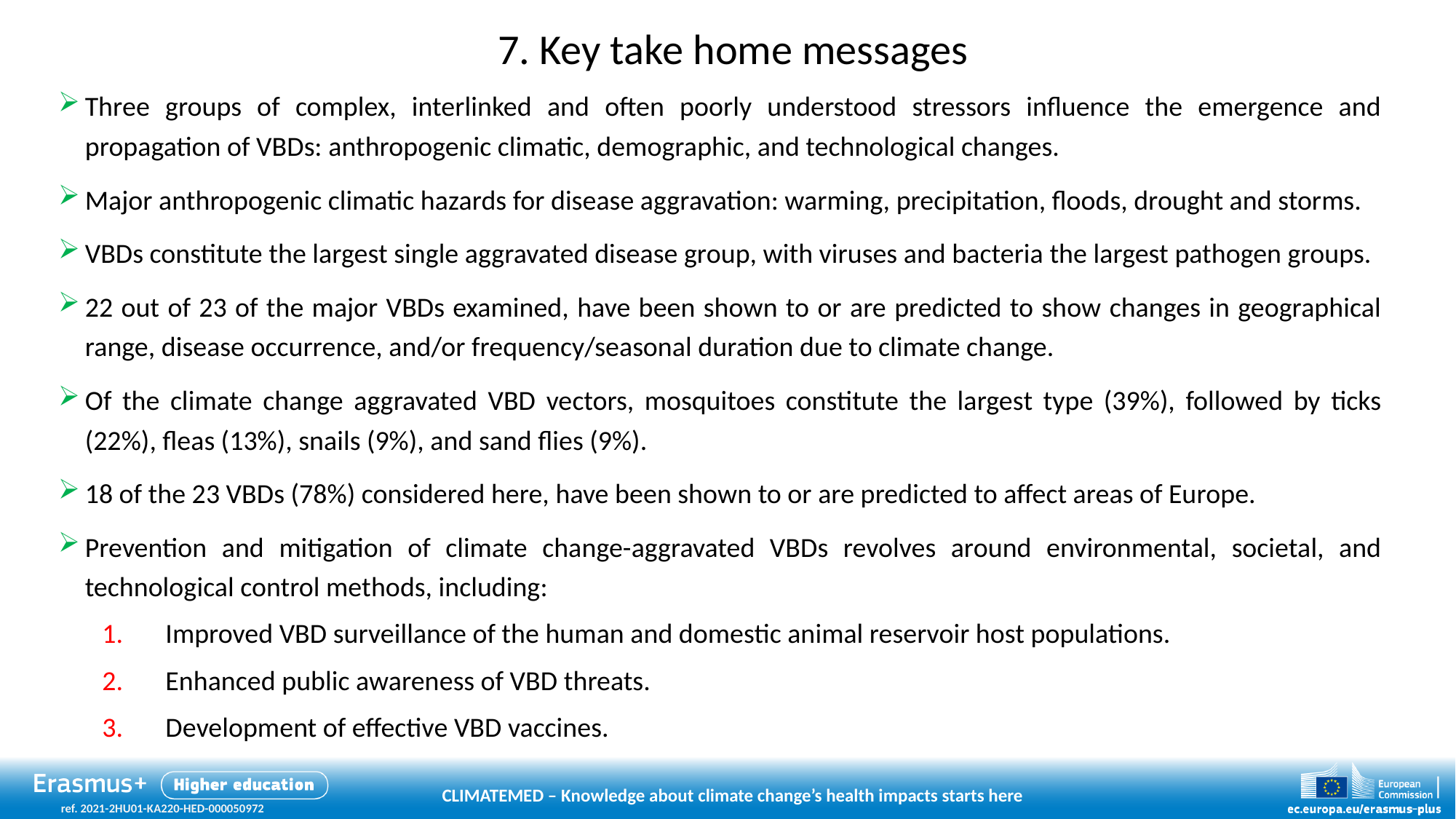

# 7. Key take home messages
Three groups of complex, interlinked and often poorly understood stressors influence the emergence and propagation of VBDs: anthropogenic climatic, demographic, and technological changes.
Major anthropogenic climatic hazards for disease aggravation: warming, precipitation, floods, drought and storms.
VBDs constitute the largest single aggravated disease group, with viruses and bacteria the largest pathogen groups.
22 out of 23 of the major VBDs examined, have been shown to or are predicted to show changes in geographical range, disease occurrence, and/or frequency/seasonal duration due to climate change.
Of the climate change aggravated VBD vectors, mosquitoes constitute the largest type (39%), followed by ticks (22%), fleas (13%), snails (9%), and sand flies (9%).
18 of the 23 VBDs (78%) considered here, have been shown to or are predicted to affect areas of Europe.
Prevention and mitigation of climate change-aggravated VBDs revolves around environmental, societal, and technological control methods, including:
Improved VBD surveillance of the human and domestic animal reservoir host populations.
Enhanced public awareness of VBD threats.
Development of effective VBD vaccines.